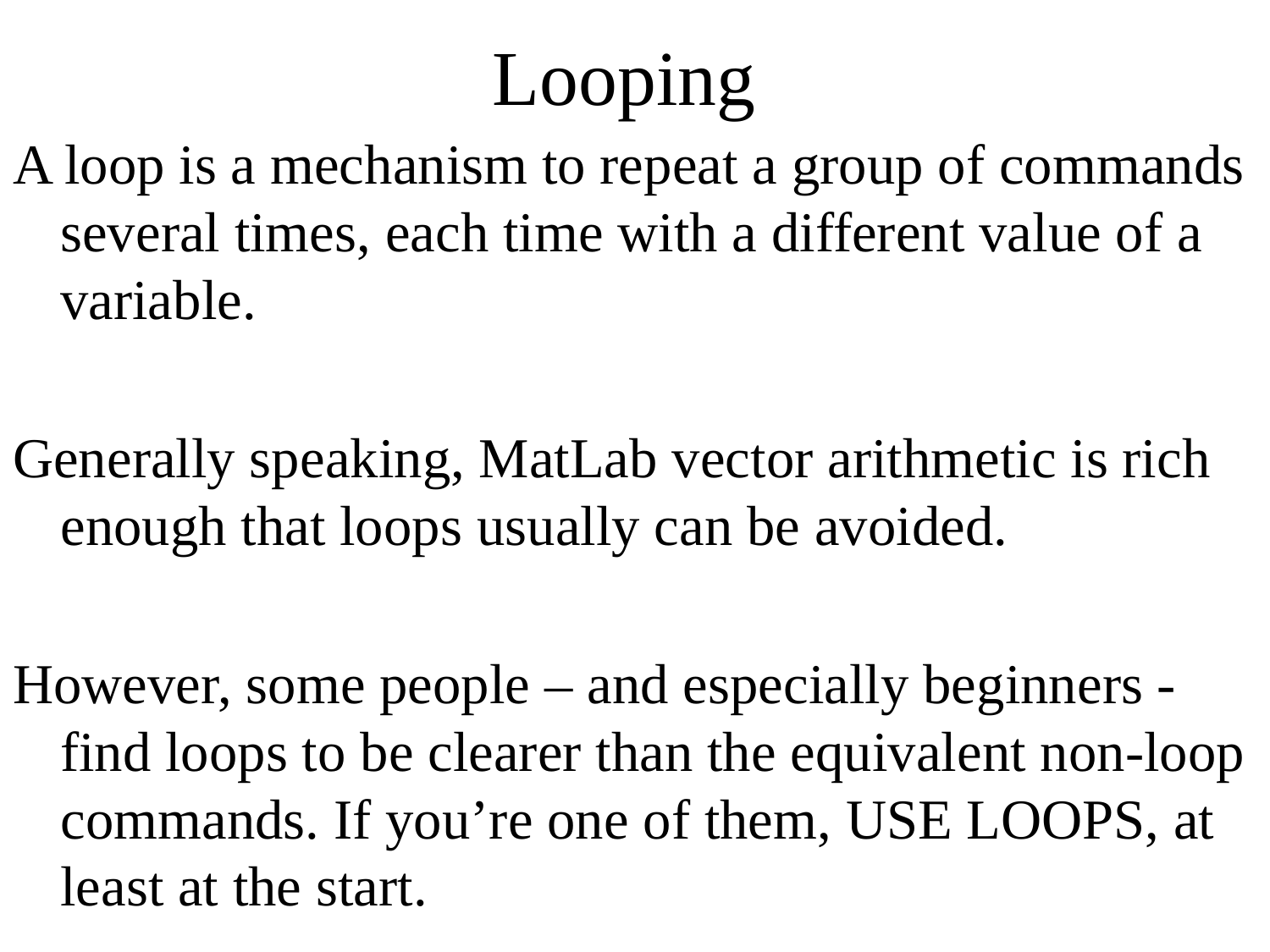

# Looping
A loop is a mechanism to repeat a group of commands several times, each time with a different value of a variable.

Generally speaking, MatLab vector arithmetic is rich enough that loops usually can be avoided.

However, some people – and especially beginners - find loops to be clearer than the equivalent non-loop commands. If you’re one of them, USE LOOPS, at least at the start.